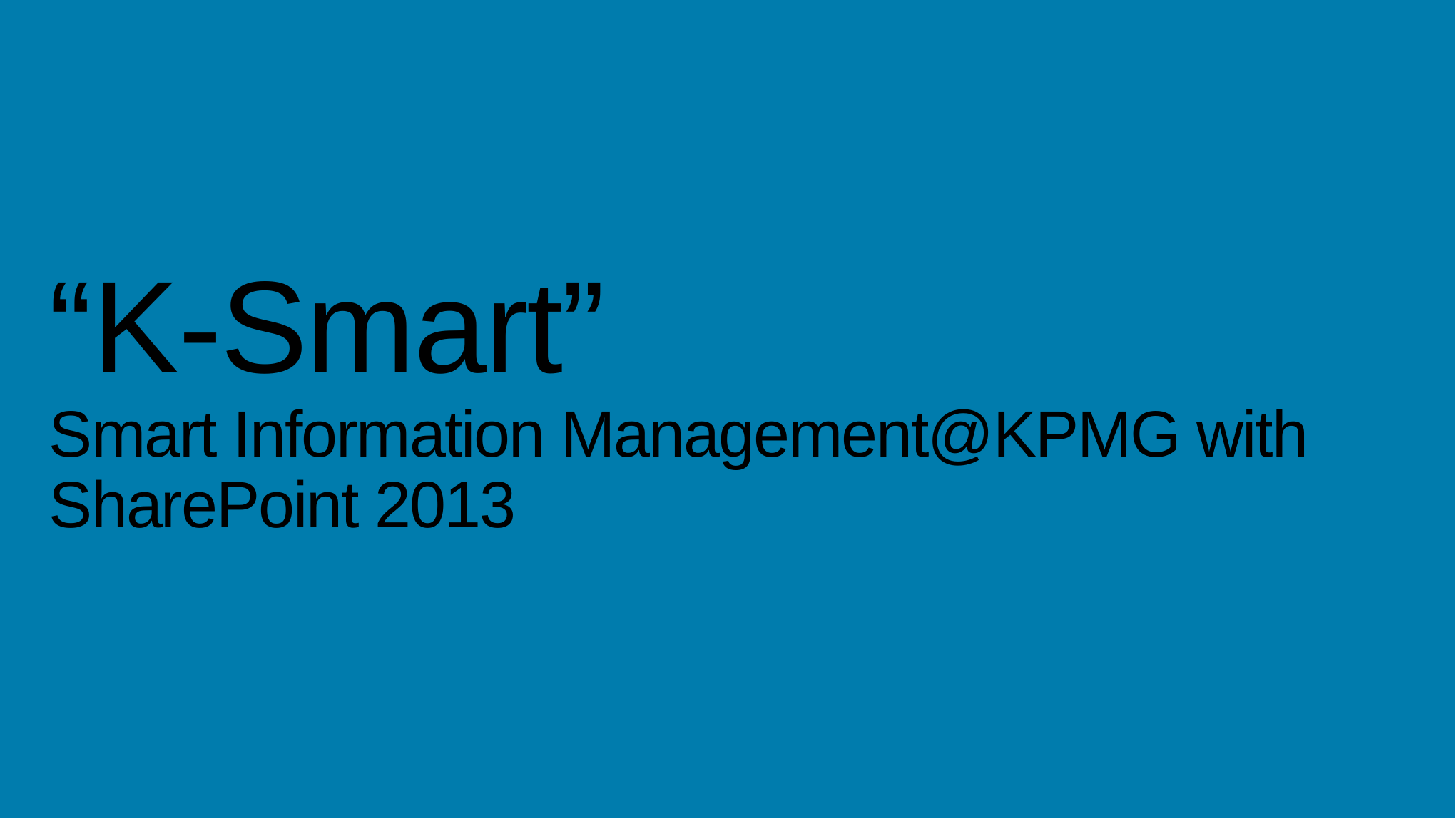

# “K-Smart” Smart Information Management@KPMG with SharePoint 2013